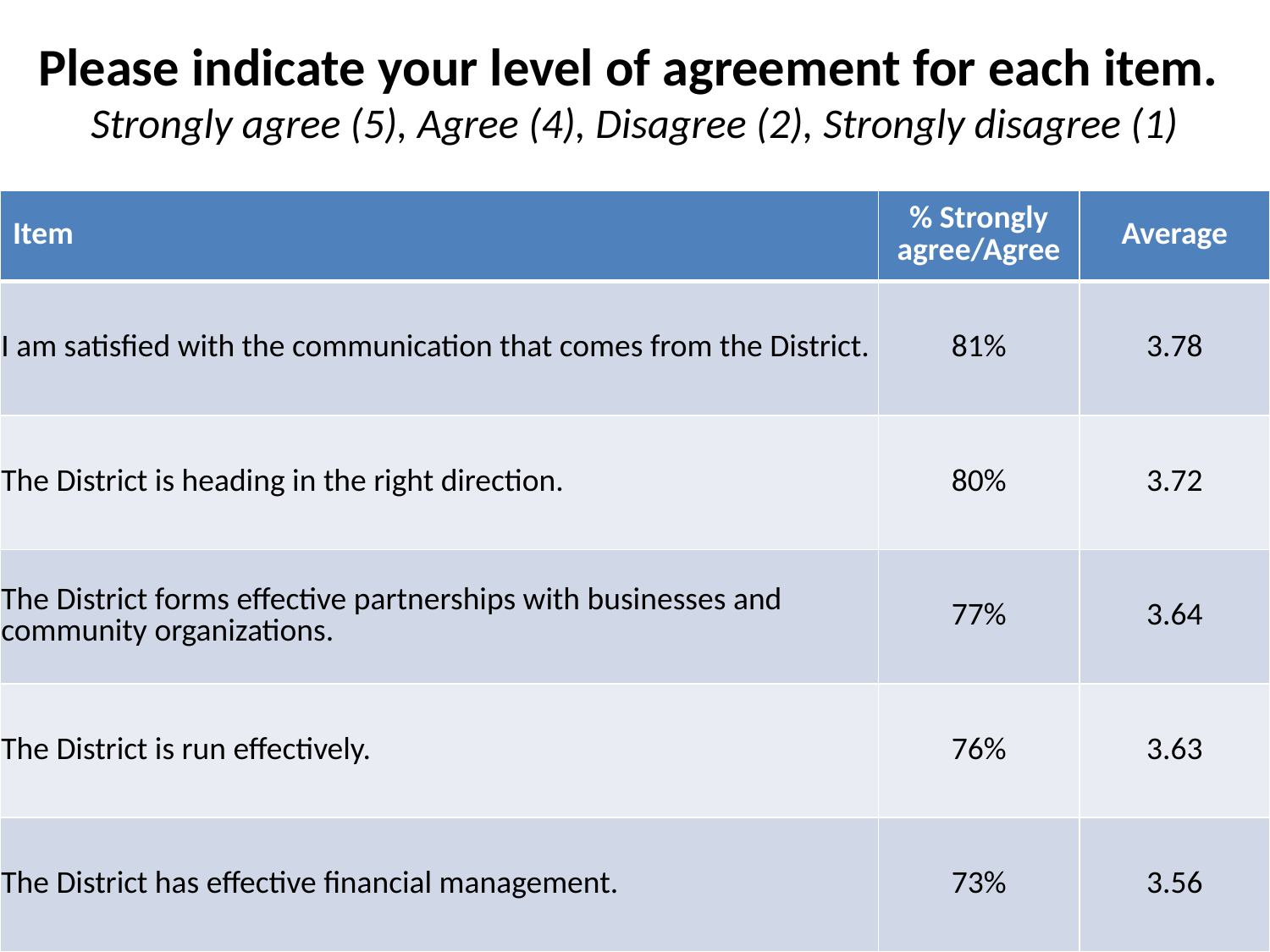

# Please indicate your level of agreement for each item. Strongly agree (5), Agree (4), Disagree (2), Strongly disagree (1)
| Item | % Strongly agree/Agree | Average |
| --- | --- | --- |
| I am satisfied with the communication that comes from the District. | 81% | 3.78 |
| The District is heading in the right direction. | 80% | 3.72 |
| The District forms effective partnerships with businesses and community organizations. | 77% | 3.64 |
| The District is run effectively. | 76% | 3.63 |
| The District has effective financial management. | 73% | 3.56 |